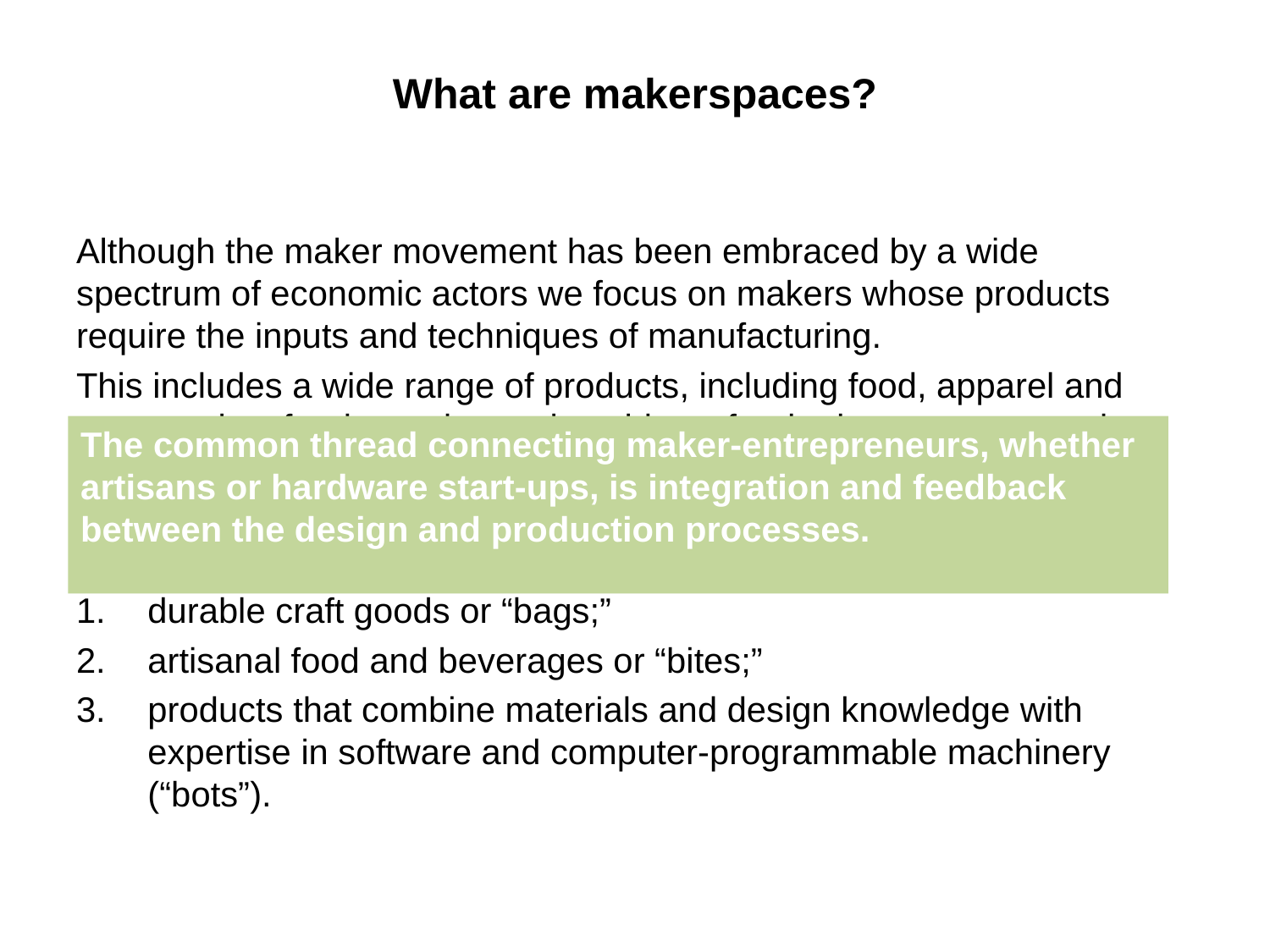

# What are makerspaces?
Although the maker movement has been embraced by a wide spectrum of economic actors we focus on makers whose products require the inputs and techniques of manufacturing.
This includes a wide range of products, including food, apparel and accessories, furniture, decorative objects for the home, connected devices, and robots.
This sectoral diversity can also be expressed in terms of three main product types:
durable craft goods or “bags;”
artisanal food and beverages or “bites;”
products that combine materials and design knowledge with expertise in software and computer‐programmable machinery (“bots”).

The common thread connecting maker‐entrepreneurs, whether artisans or hardware start‐ups, is integration and feedback between the design and production processes.